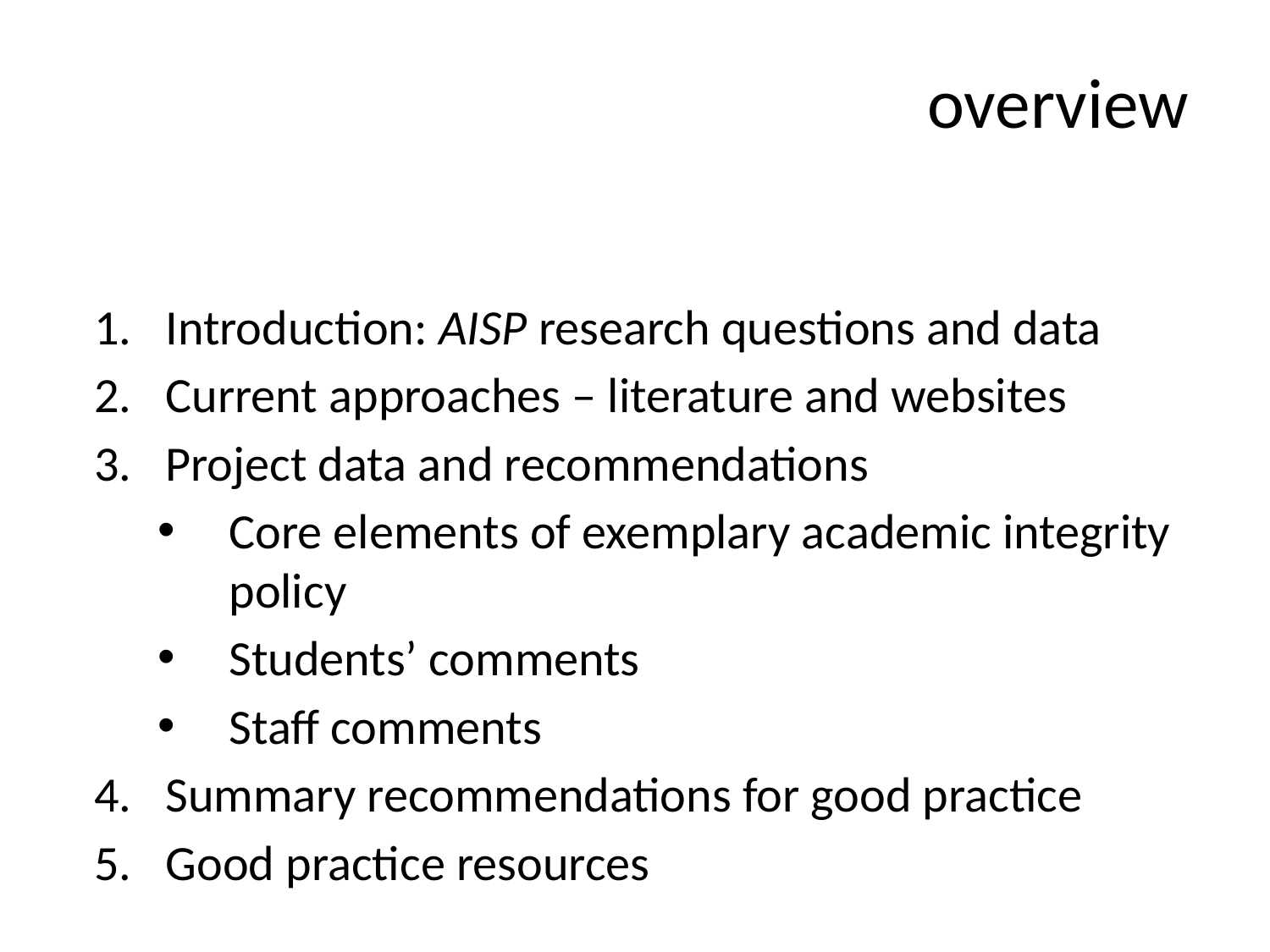

overview

Introduction: AISP research questions and data
Current approaches – literature and websites
Project data and recommendations
Core elements of exemplary academic integrity policy
Students’ comments
Staff comments
Summary recommendations for good practice
Good practice resources